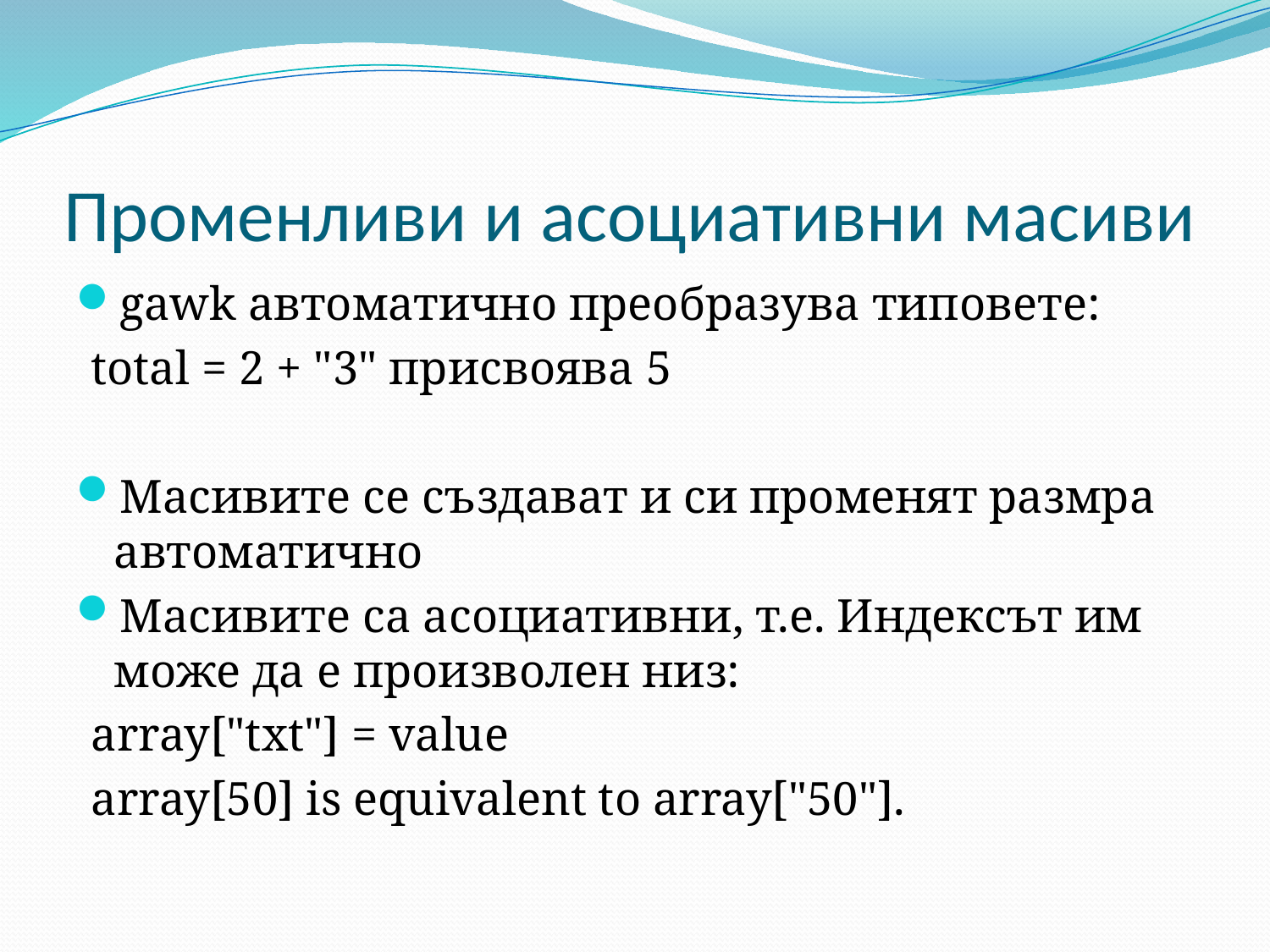

# Променливи и асоциативни масиви
gawk автоматично преобразува типовете:
total = 2 + "3" присвоява 5

Масивите се създават и си променят размра автоматично
Масивите са асоциативни, т.е. Индексът им може да е произволен низ:
array["txt"] = value
array[50] is equivalent to array["50"].